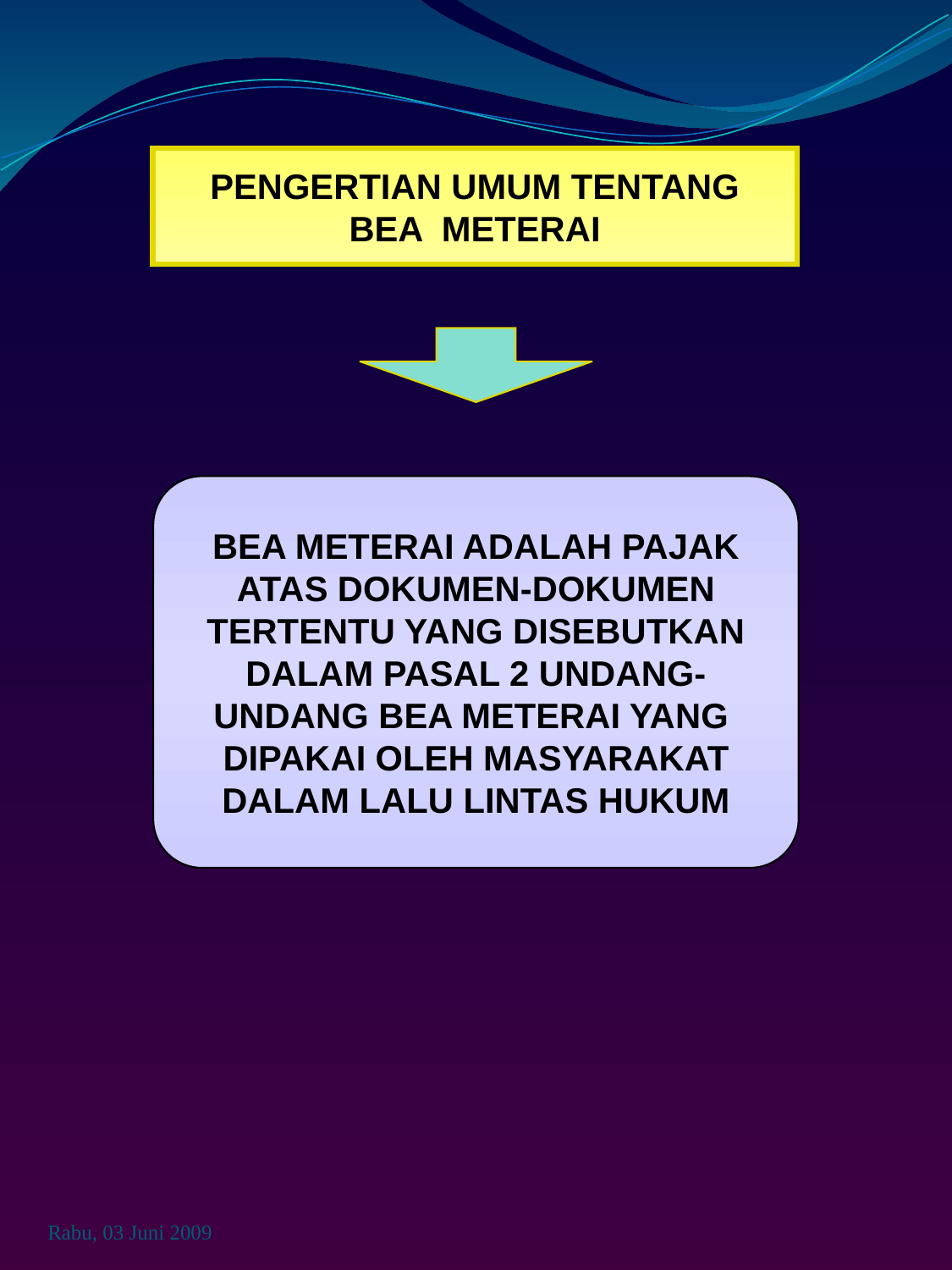

PENGERTIAN UMUM TENTANG
BEA  METERAI

BEA METERAI ADALAH PAJAK ATAS DOKUMEN-DOKUMEN TERTENTU YANG DISEBUTKAN DALAM PASAL 2 UNDANG-UNDANG BEA METERAI YANG  DIPAKAI OLEH MASYARAKAT DALAM LALU LINTAS HUKUM

Rabu, 03 Juni 2009